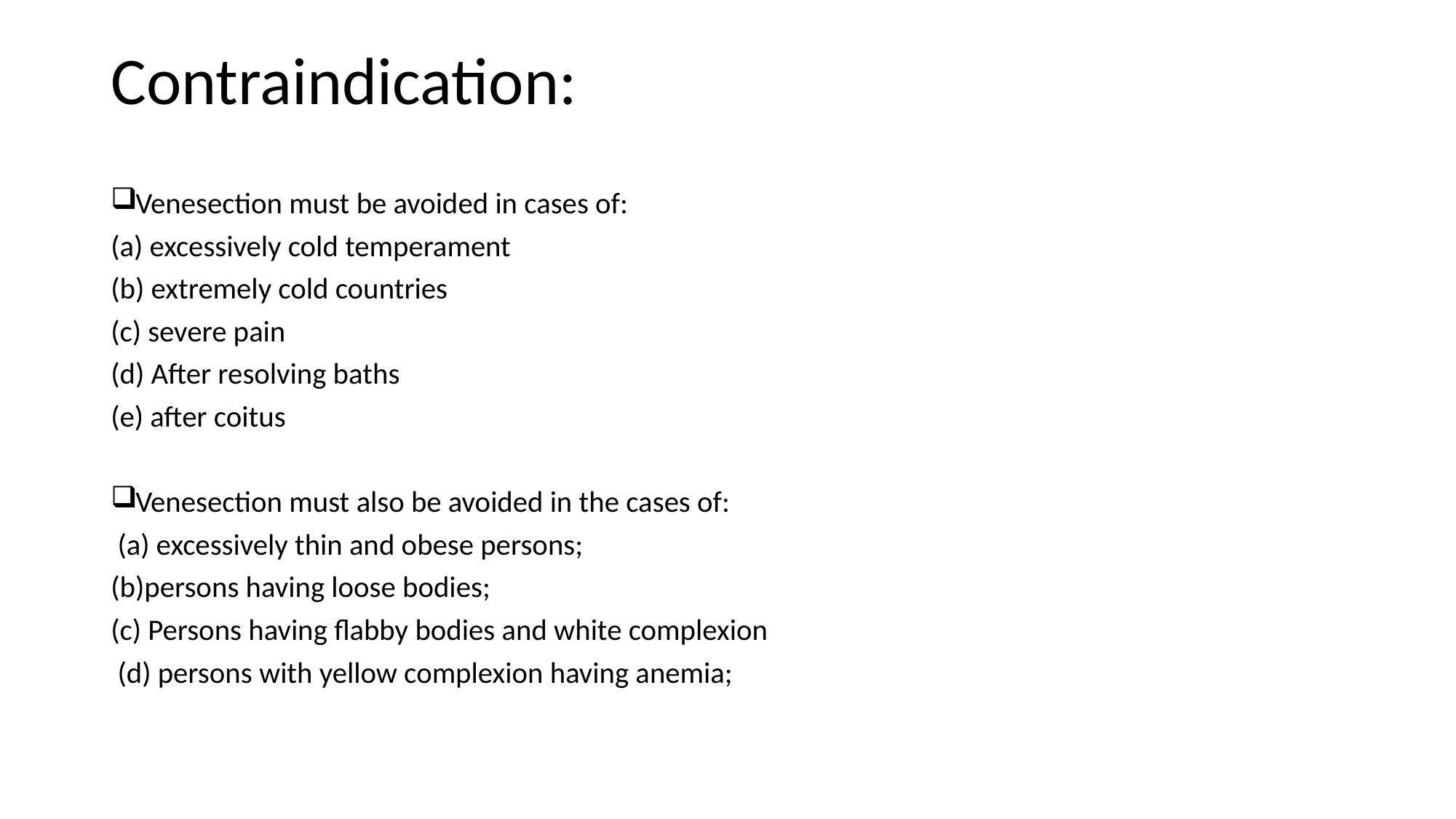

# Contraindication:

Venesection must be avoided in cases of:
(a) excessively cold temperament
(b) extremely cold countries
(c) severe pain
(d) After resolving baths
(e) after coitus

Venesection must also be avoided in the cases of:
 (a) excessively thin and obese persons;
(b)persons having loose bodies;
(c) Persons having flabby bodies and white complexion
 (d) persons with yellow complexion having anemia;